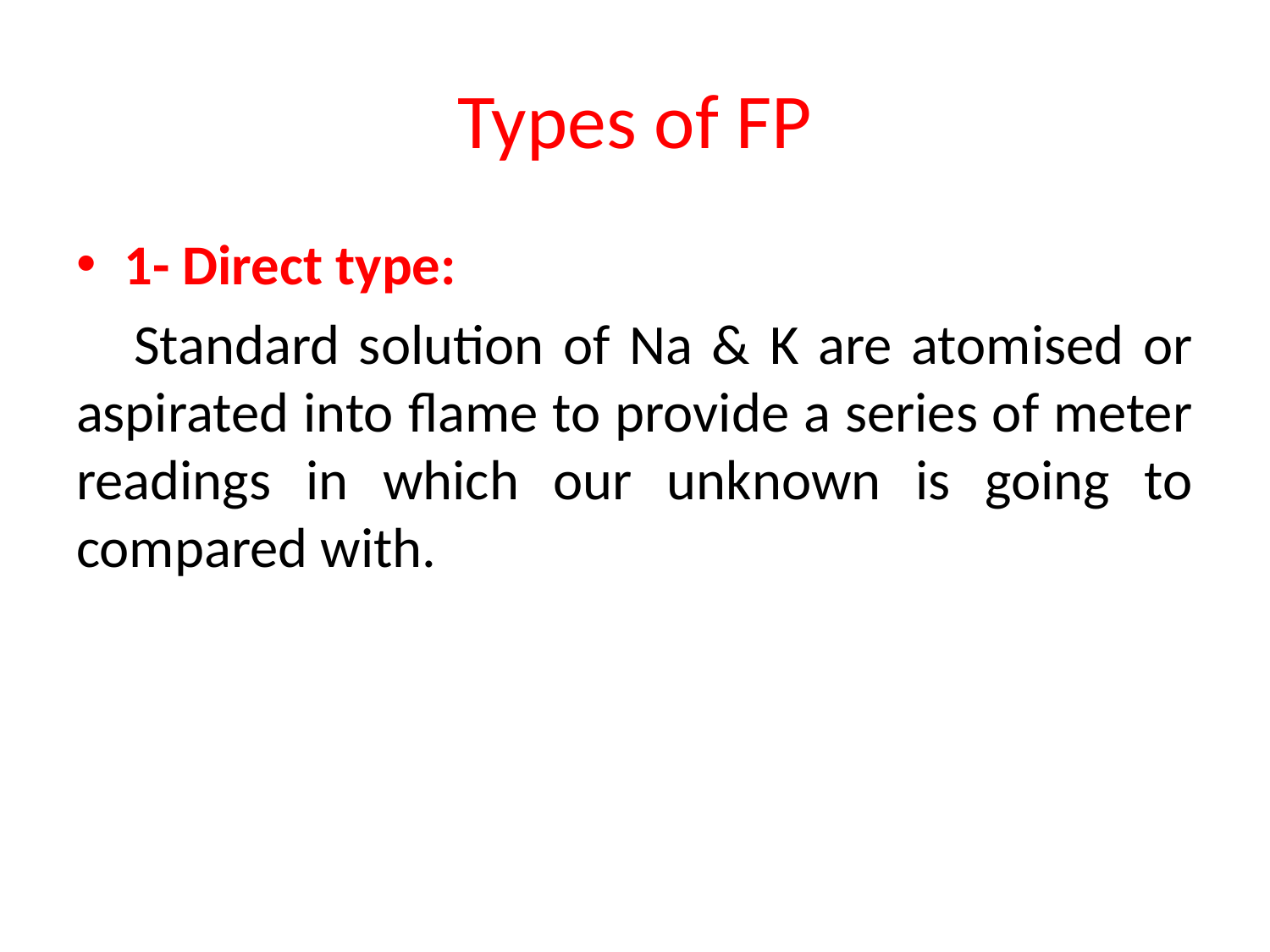

# Types of FP
1- Direct type:
   Standard solution of Na & K are atomised or aspirated into flame to provide a series of meter readings in which our unknown is going to compared with.